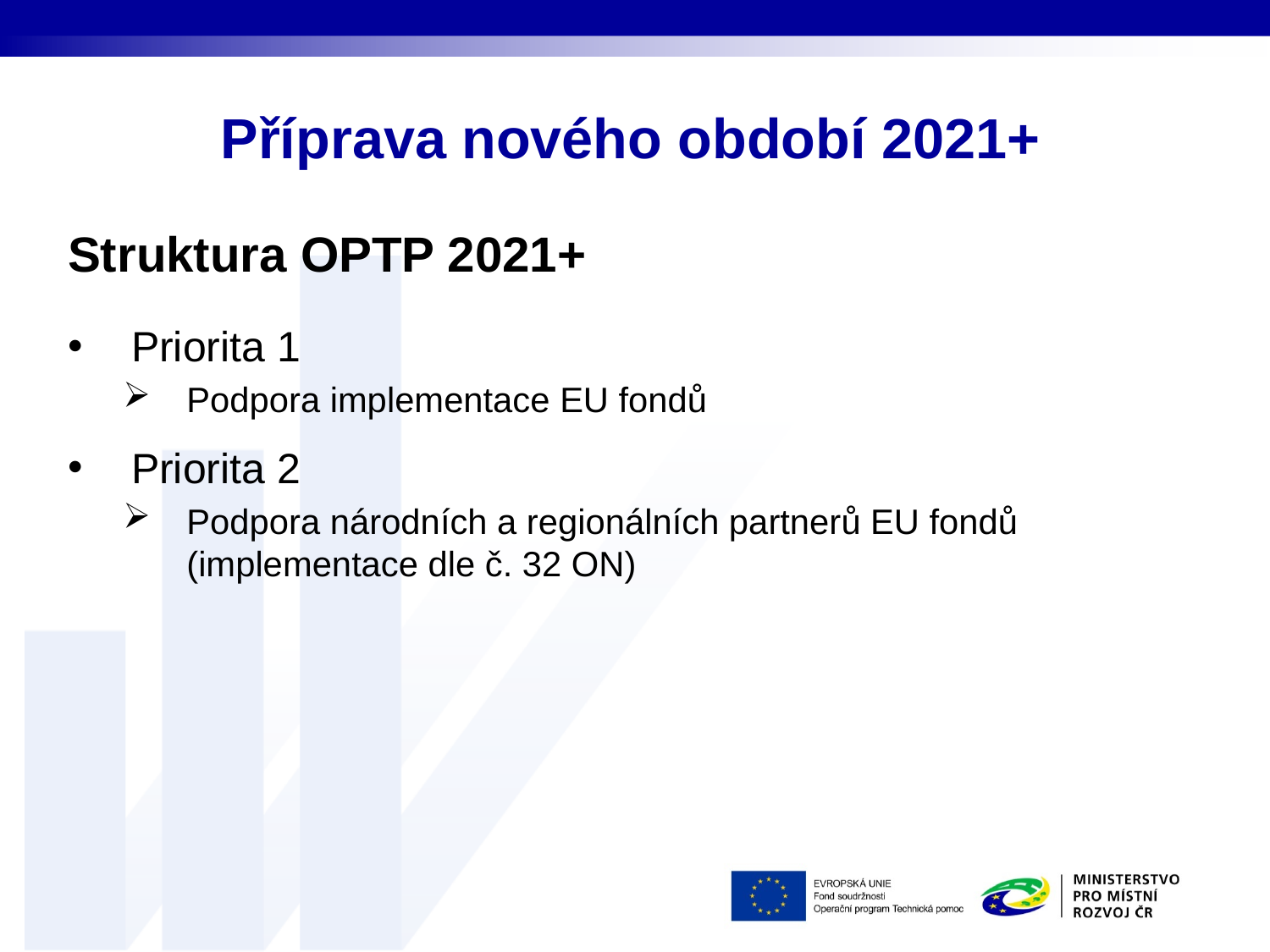

# Příprava nového období 2021+
Struktura OPTP 2021+

Priorita 1
Podpora implementace EU fondů
Priorita 2
Podpora národních a regionálních partnerů EU fondů (implementace dle č. 32 ON)